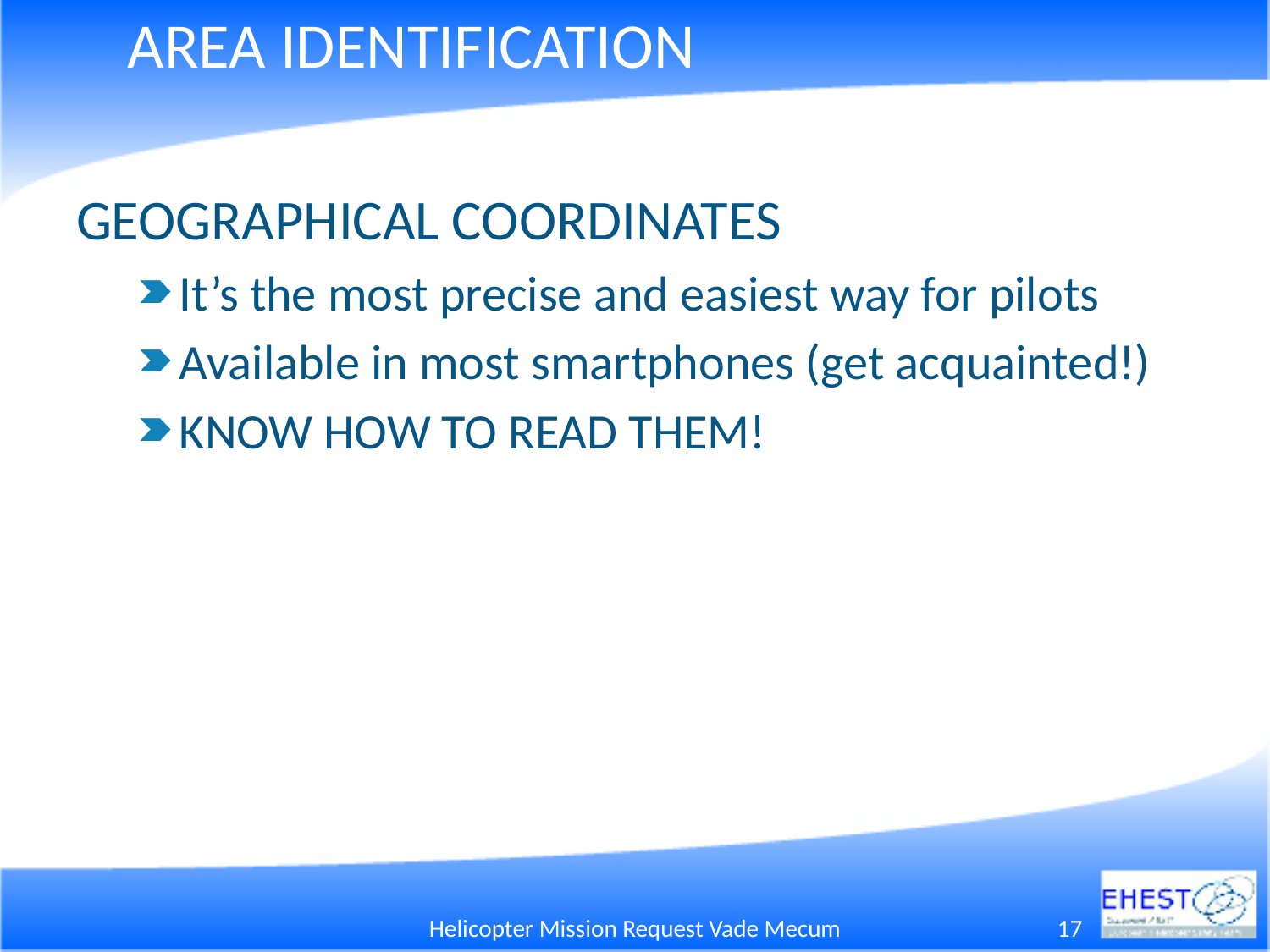

# AREA IDENTIFICATION
GEOGRAPHICAL COORDINATES
It’s the most precise and easiest way for pilots
Available in most smartphones (get acquainted!)
KNOW HOW TO READ THEM!
Helicopter Mission Request Vade Mecum
17